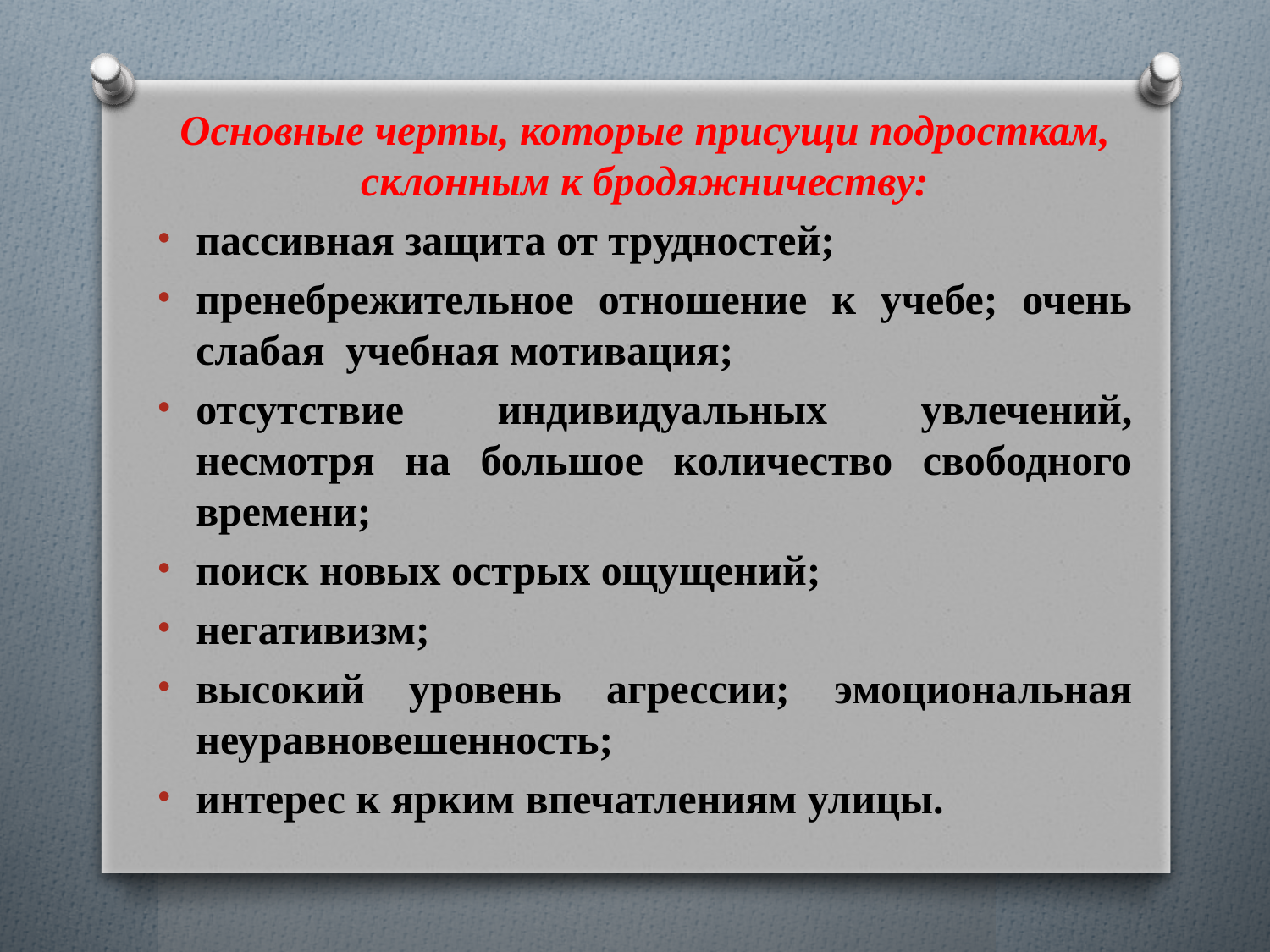

Основные черты, которые присущи подросткам, склонным к бродяжничеству:
пассивная защита от трудностей;
пренебрежительное отношение к учебе; очень слабая  учебная мотивация;
отсутствие индивидуальных увлечений, несмотря на большое количество свободного времени;
поиск новых острых ощущений;
негативизм;
высокий уровень агрессии; эмоциональная неуравновешенность;
интерес к ярким впечатлениям улицы.